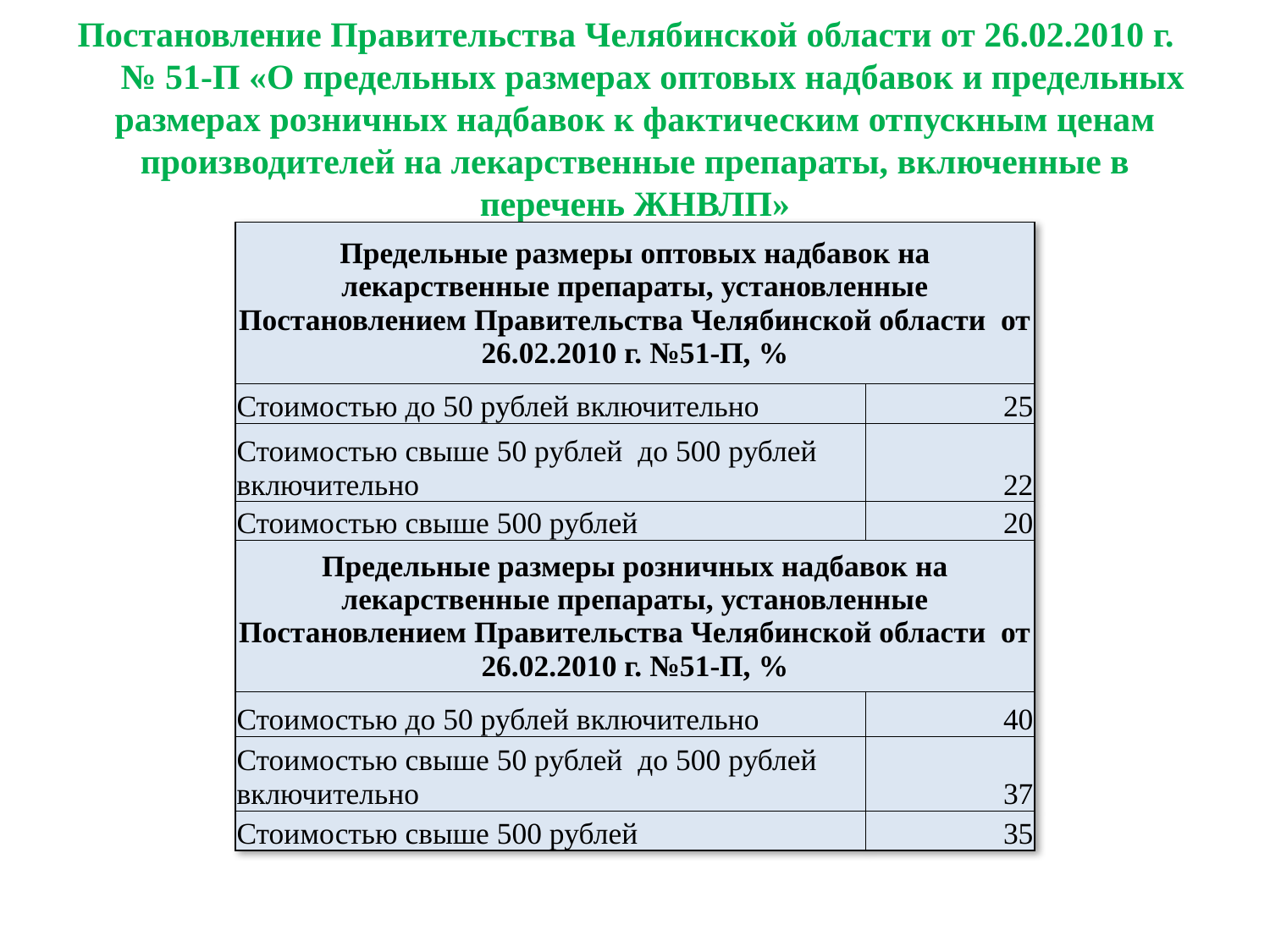

# Постановление Правительства Челябинской области от 26.02.2010 г.       № 51-П «О предельных размерах оптовых надбавок и предельных размерах розничных надбавок к фактическим отпускным ценам производителей на лекарственные препараты, включенные в перечень ЖНВЛП»
| Предельные размеры оптовых надбавок на лекарственные препараты, установленные Постановлением Правительства Челябинской области от 26.02.2010 г. №51-П, % |  |
| --- | --- |
| Стоимостью до 50 рублей включительно | 25 |
| Стоимостью свыше 50 рублей до 500 рублей включительно | 22 |
| Стоимостью свыше 500 рублей | 20 |
| Предельные размеры розничных надбавок на лекарственные препараты, установленные Постановлением Правительства Челябинской области от 26.02.2010 г. №51-П, % |  |
| Стоимостью до 50 рублей включительно | 40 |
| Стоимостью свыше 50 рублей до 500 рублей включительно | 37 |
| Стоимостью свыше 500 рублей | 35 |